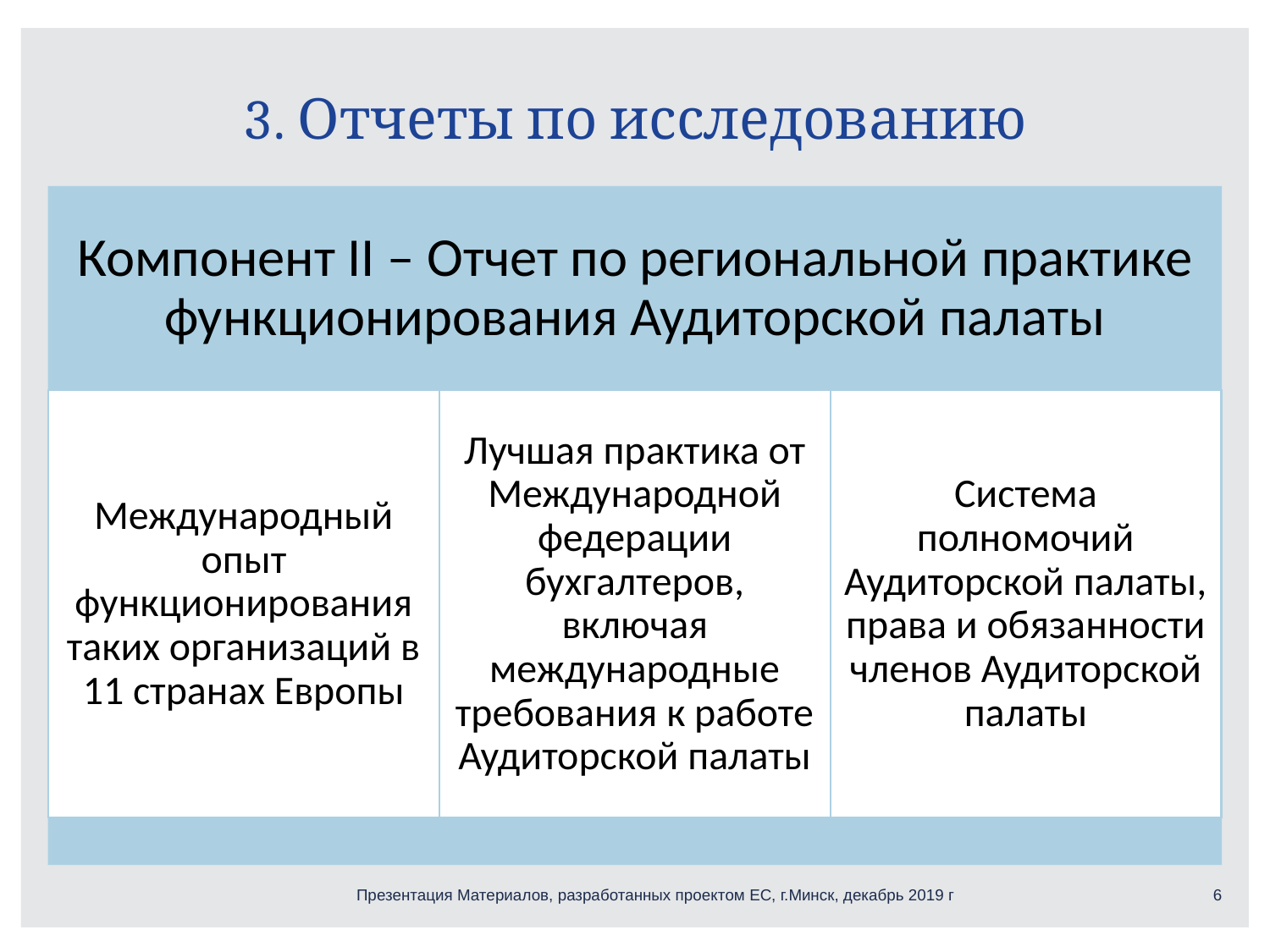

# 3. Отчеты по исследованию

Компонент II – Отчет по региональной практике функционирования Аудиторской палаты
Международный опыт функционирования таких организаций в 11 странах Европы
Лучшая практика от Международной федерации бухгалтеров, включая международные требования к работе Аудиторской палаты
Система полномочий Аудиторской палаты, права и обязанности членов Аудиторской палаты
6
Презентация Материалов, разработанных проектом ЕС, г.Минск, декабрь 2019 г